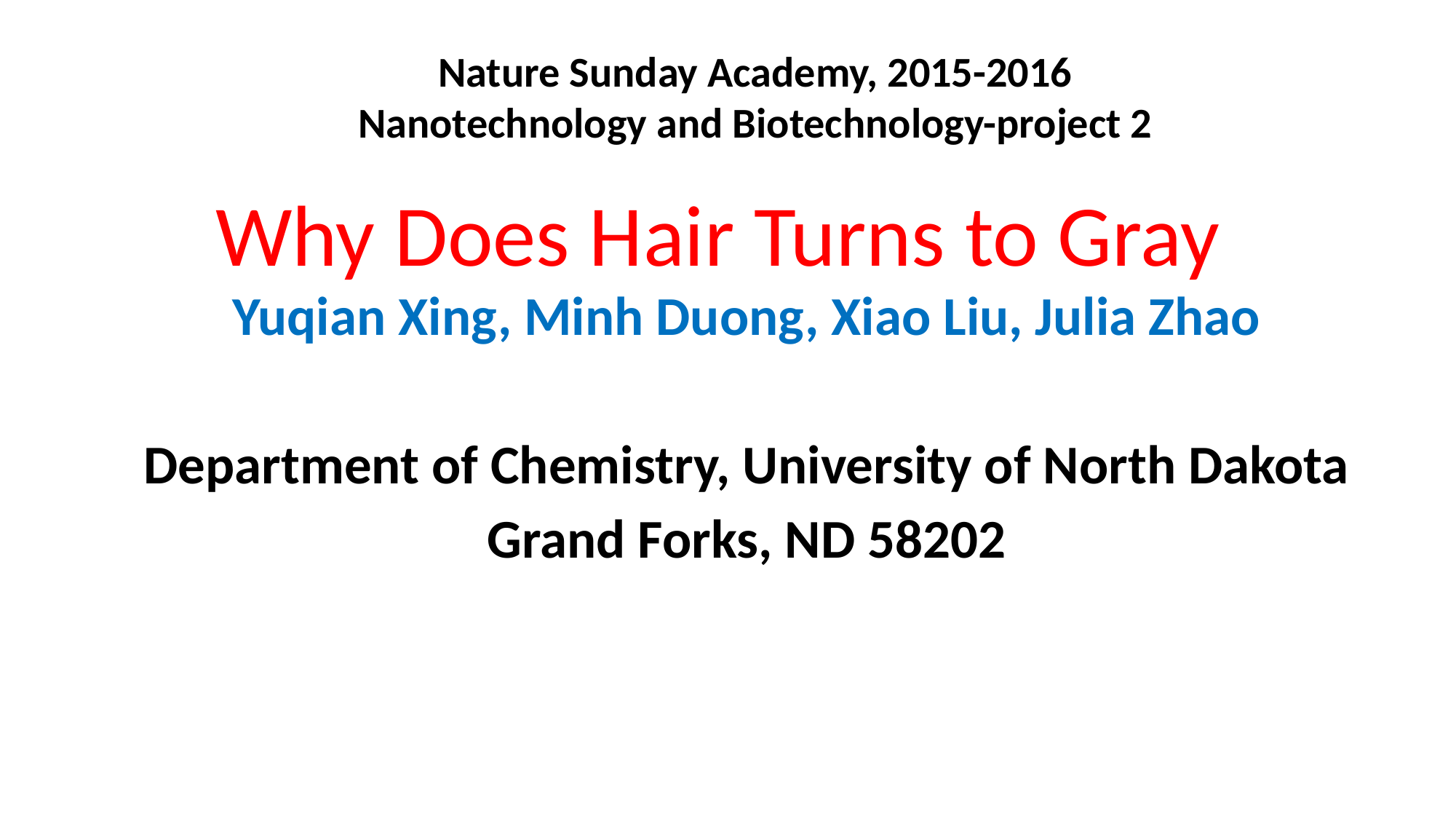

Nature Sunday Academy, 2015-2016
Nanotechnology and Biotechnology-project 2
# Why Does Hair Turns to Gray
Yuqian Xing, Minh Duong, Xiao Liu, Julia Zhao

Department of Chemistry, University of North Dakota
Grand Forks, ND 58202